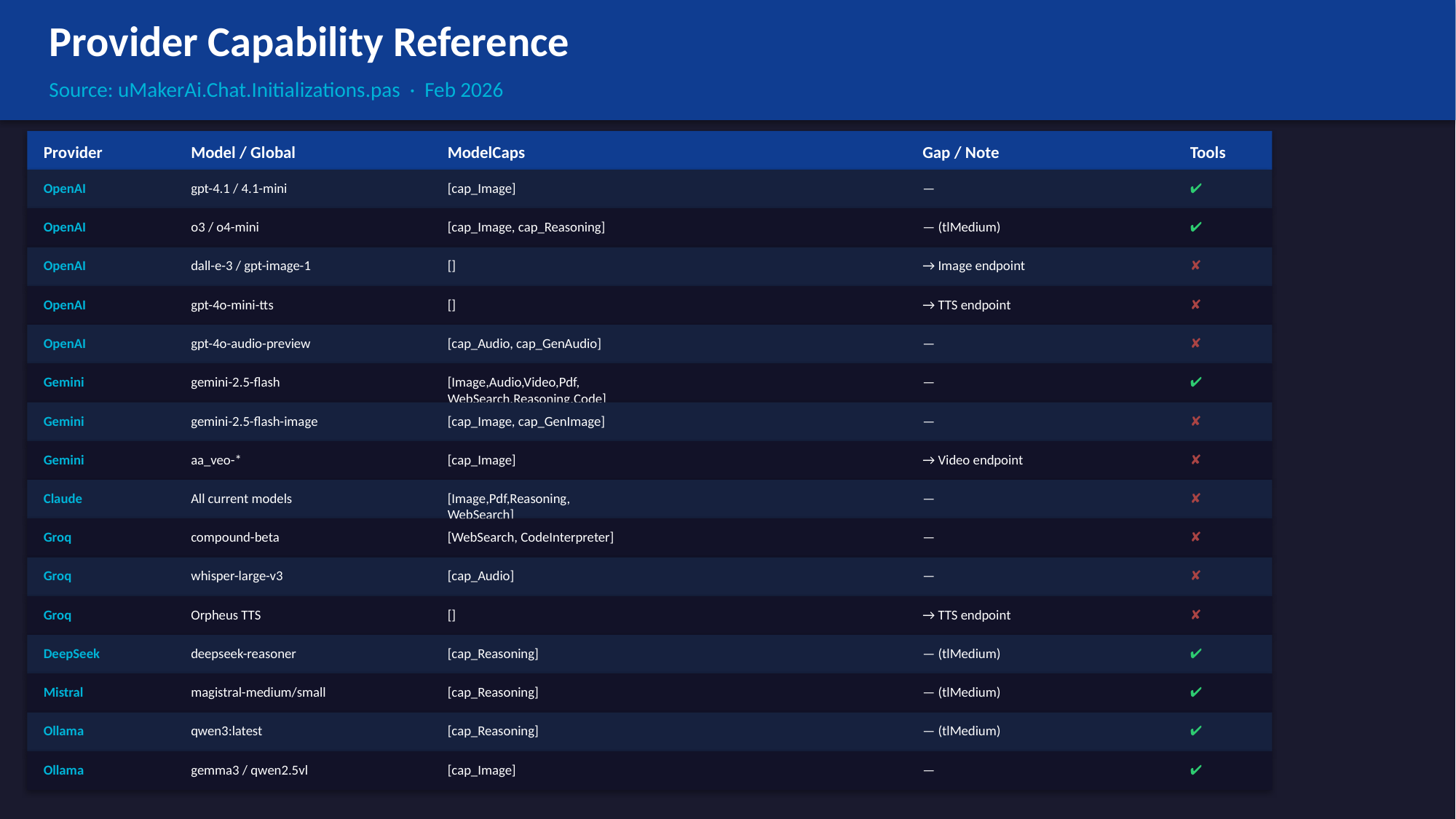

Provider Capability Reference
Source: uMakerAi.Chat.Initializations.pas  ·  Feb 2026

Provider
Model / Global
ModelCaps
Gap / Note
Tools

OpenAI
gpt-4.1 / 4.1-mini
[cap_Image]
—
✔

OpenAI
o3 / o4-mini
[cap_Image, cap_Reasoning]
— (tlMedium)
✔

OpenAI
dall-e-3 / gpt-image-1
[]
→ Image endpoint
✘

OpenAI
gpt-4o-mini-tts
[]
→ TTS endpoint
✘

OpenAI
gpt-4o-audio-preview
[cap_Audio, cap_GenAudio]
—
✘

Gemini
gemini-2.5-flash
[Image,Audio,Video,Pdf,
WebSearch,Reasoning,Code]
—
✔

Gemini
gemini-2.5-flash-image
[cap_Image, cap_GenImage]
—
✘

Gemini
aa_veo-*
[cap_Image]
→ Video endpoint
✘

Claude
All current models
[Image,Pdf,Reasoning,
WebSearch]
—
✘

Groq
compound-beta
[WebSearch, CodeInterpreter]
—
✘

Groq
whisper-large-v3
[cap_Audio]
—
✘

Groq
Orpheus TTS
[]
→ TTS endpoint
✘

DeepSeek
deepseek-reasoner
[cap_Reasoning]
— (tlMedium)
✔

Mistral
magistral-medium/small
[cap_Reasoning]
— (tlMedium)
✔

Ollama
qwen3:latest
[cap_Reasoning]
— (tlMedium)
✔

Ollama
gemma3 / qwen2.5vl
[cap_Image]
—
✔